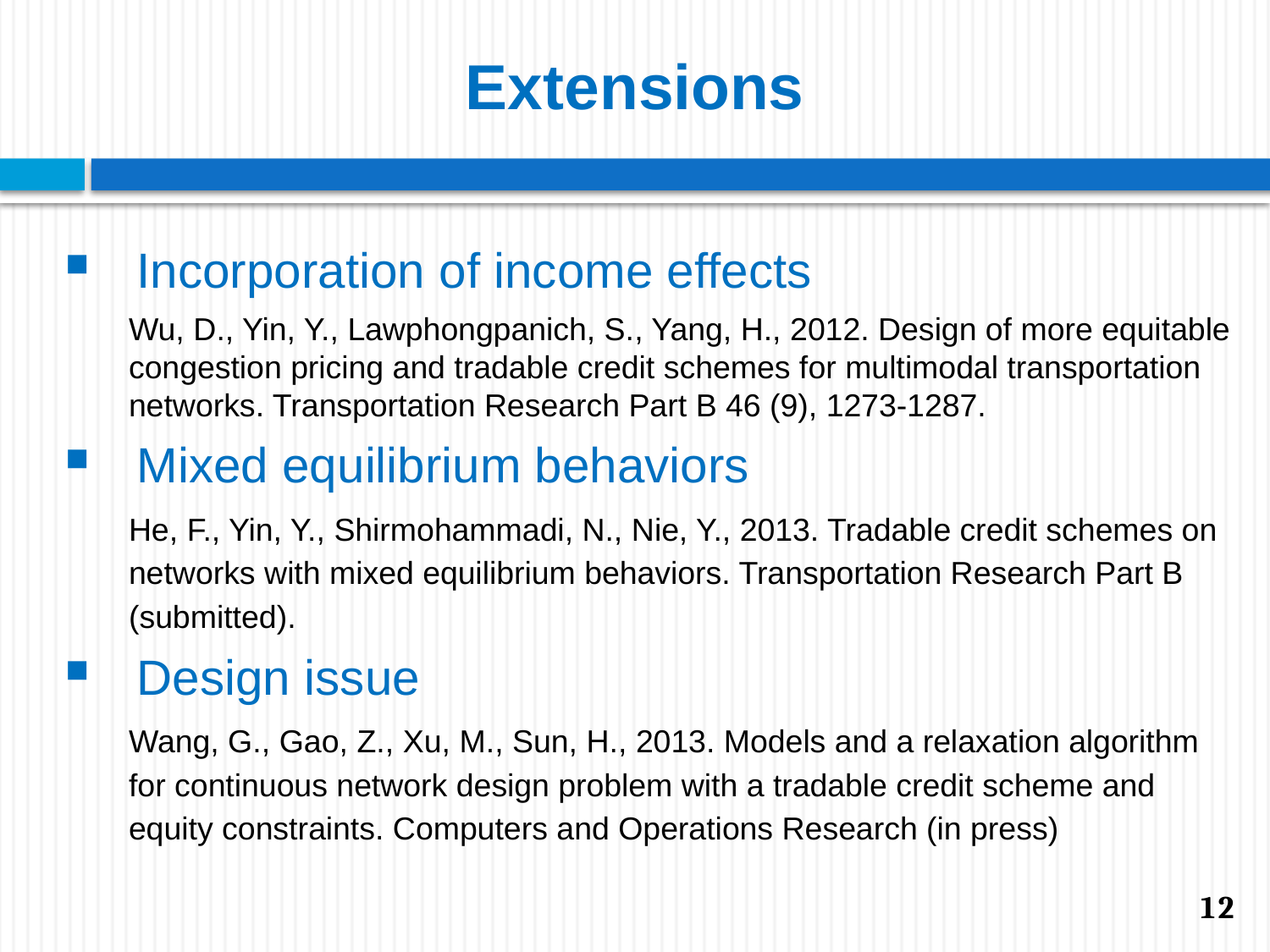

# Extensions
Incorporation of income effects
Wu, D., Yin, Y., Lawphongpanich, S., Yang, H., 2012. Design of more equitable congestion pricing and tradable credit schemes for multimodal transportation networks. Transportation Research Part B 46 (9), 1273-1287.
Mixed equilibrium behaviors
He, F., Yin, Y., Shirmohammadi, N., Nie, Y., 2013. Tradable credit schemes on networks with mixed equilibrium behaviors. Transportation Research Part B (submitted).
Design issue
Wang, G., Gao, Z., Xu, M., Sun, H., 2013. Models and a relaxation algorithm for continuous network design problem with a tradable credit scheme and equity constraints. Computers and Operations Research (in press)
12